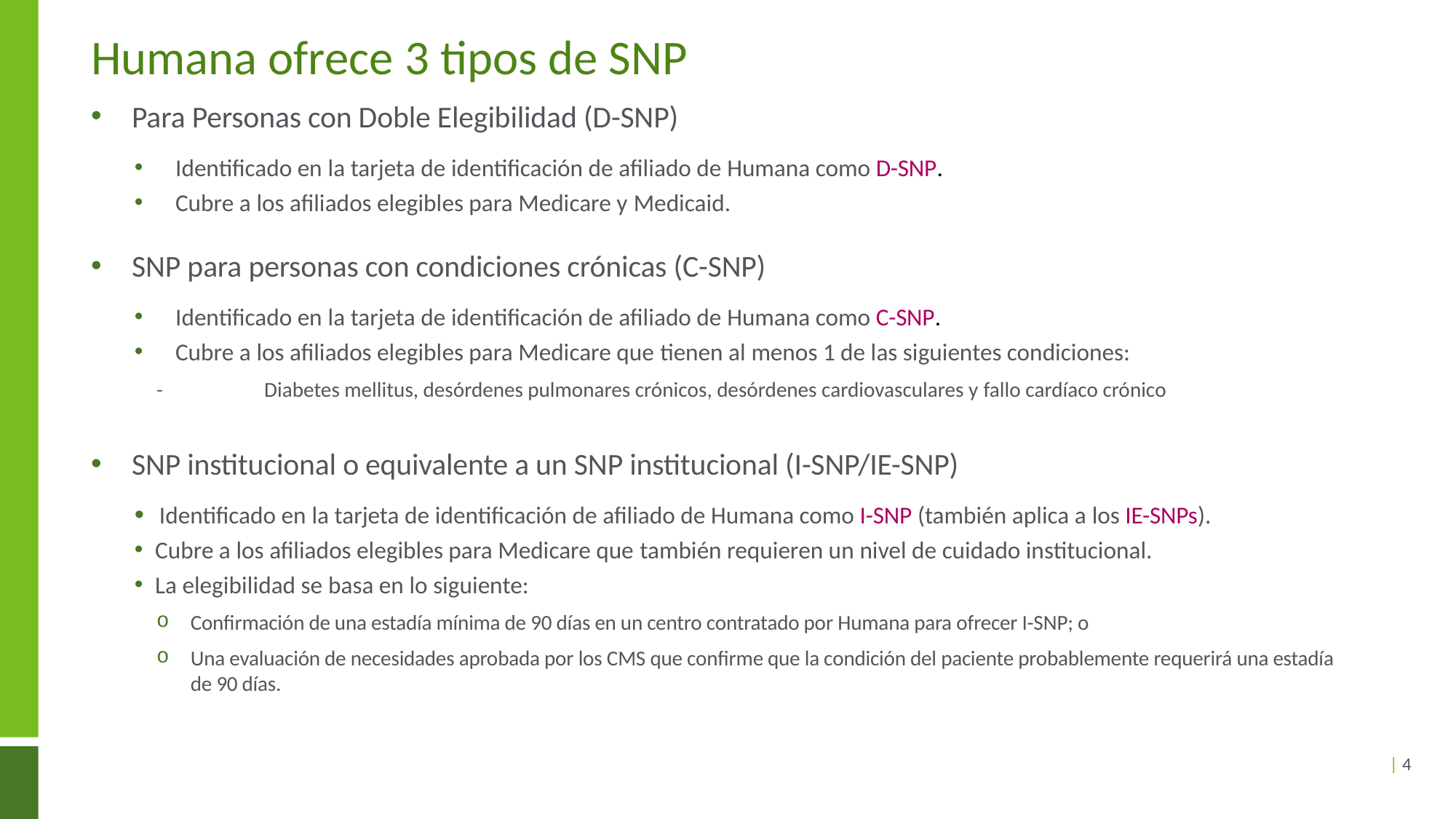

# Humana ofrece 3 tipos de SNP
Para Personas con Doble Elegibilidad (D-SNP)
Identificado en la tarjeta de identificación de afiliado de Humana como D-SNP.
Cubre a los afiliados elegibles para Medicare y Medicaid.

SNP para personas con condiciones crónicas (C-SNP)
Identificado en la tarjeta de identificación de afiliado de Humana como C-SNP.
Cubre a los afiliados elegibles para Medicare que tienen al menos 1 de las siguientes condiciones:
-	Diabetes mellitus, desórdenes pulmonares crónicos, desórdenes cardiovasculares y fallo cardíaco crónico

SNP institucional o equivalente a un SNP institucional (I-SNP/IE-SNP)
Identificado en la tarjeta de identificación de afiliado de Humana como I-SNP (también aplica a los IE-SNPs).
Cubre a los afiliados elegibles para Medicare que también requieren un nivel de cuidado institucional.
La elegibilidad se basa en lo siguiente:
Confirmación de una estadía mínima de 90 días en un centro contratado por Humana para ofrecer I-SNP; o
Una evaluación de necesidades aprobada por los CMS que confirme que la condición del paciente probablemente requerirá una estadía de 90 días.
| 4